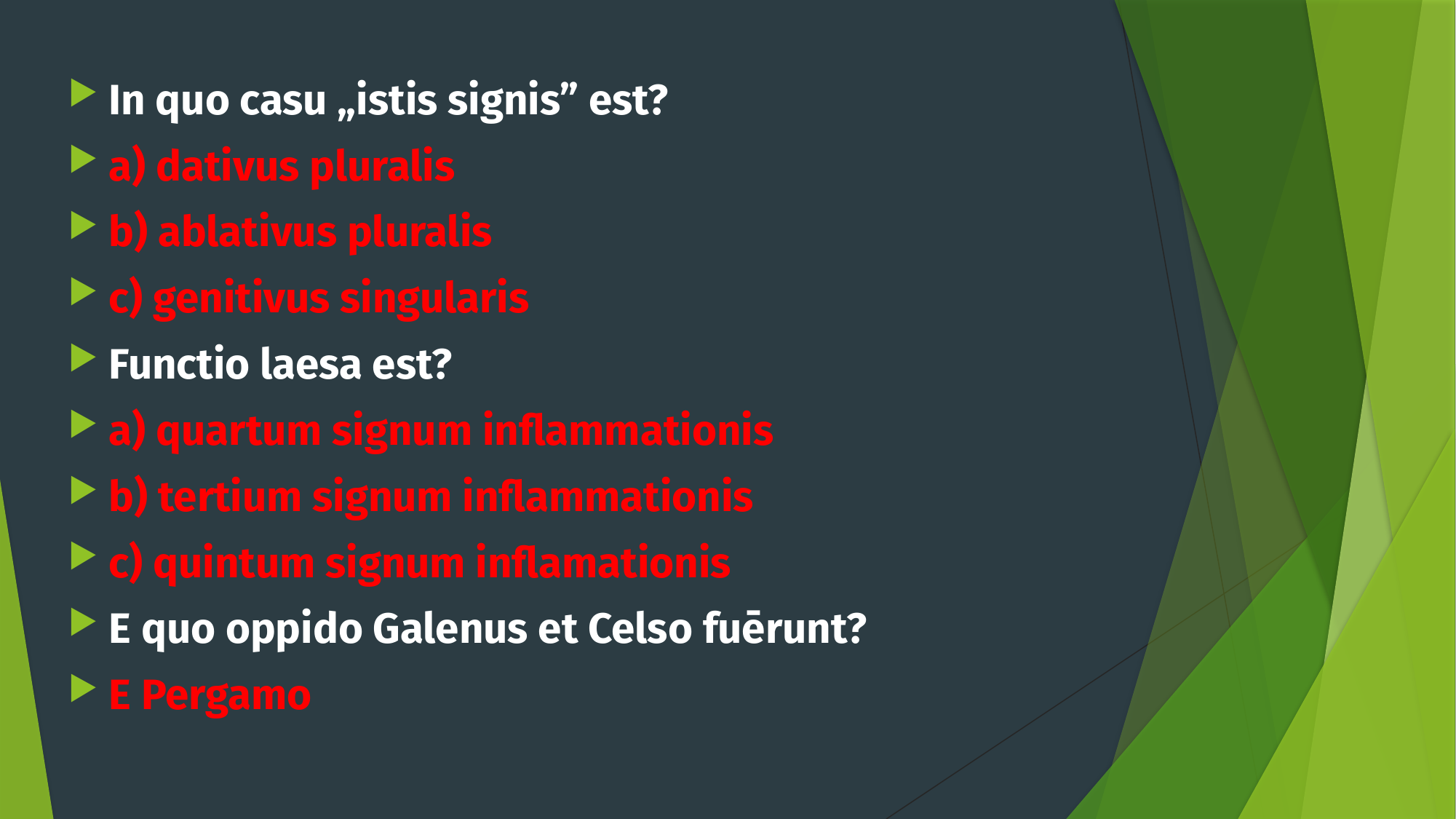

In quo casu „istis signis” est?
a) dativus pluralis
b) ablativus pluralis
c) genitivus singularis
Functio laesa est?
a) quartum signum inflammationis
b) tertium signum inflammationis
c) quintum signum inflamationis
E quo oppido Galenus et Celso fuērunt?
E Pergamo